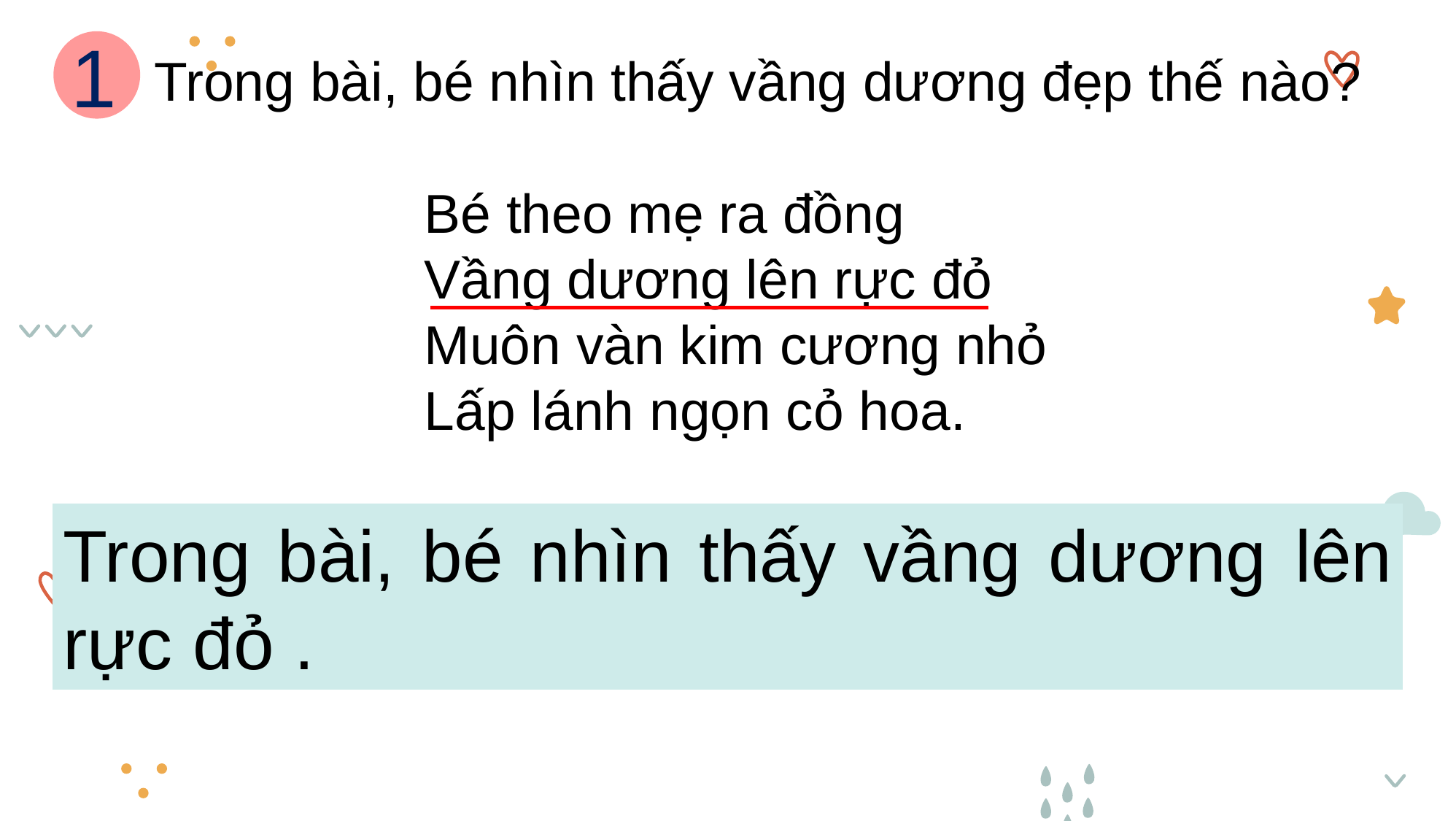

1
Trong bài, bé nhìn thấy vầng dương đẹp thế nào?
Bé theo mẹ ra đồng
Vầng dương lên rực đỏ
Muôn vàn kim cương nhỏ
Lấp lánh ngọn cỏ hoa.
Trong bài, bé nhìn thấy vầng dương lên rực đỏ .